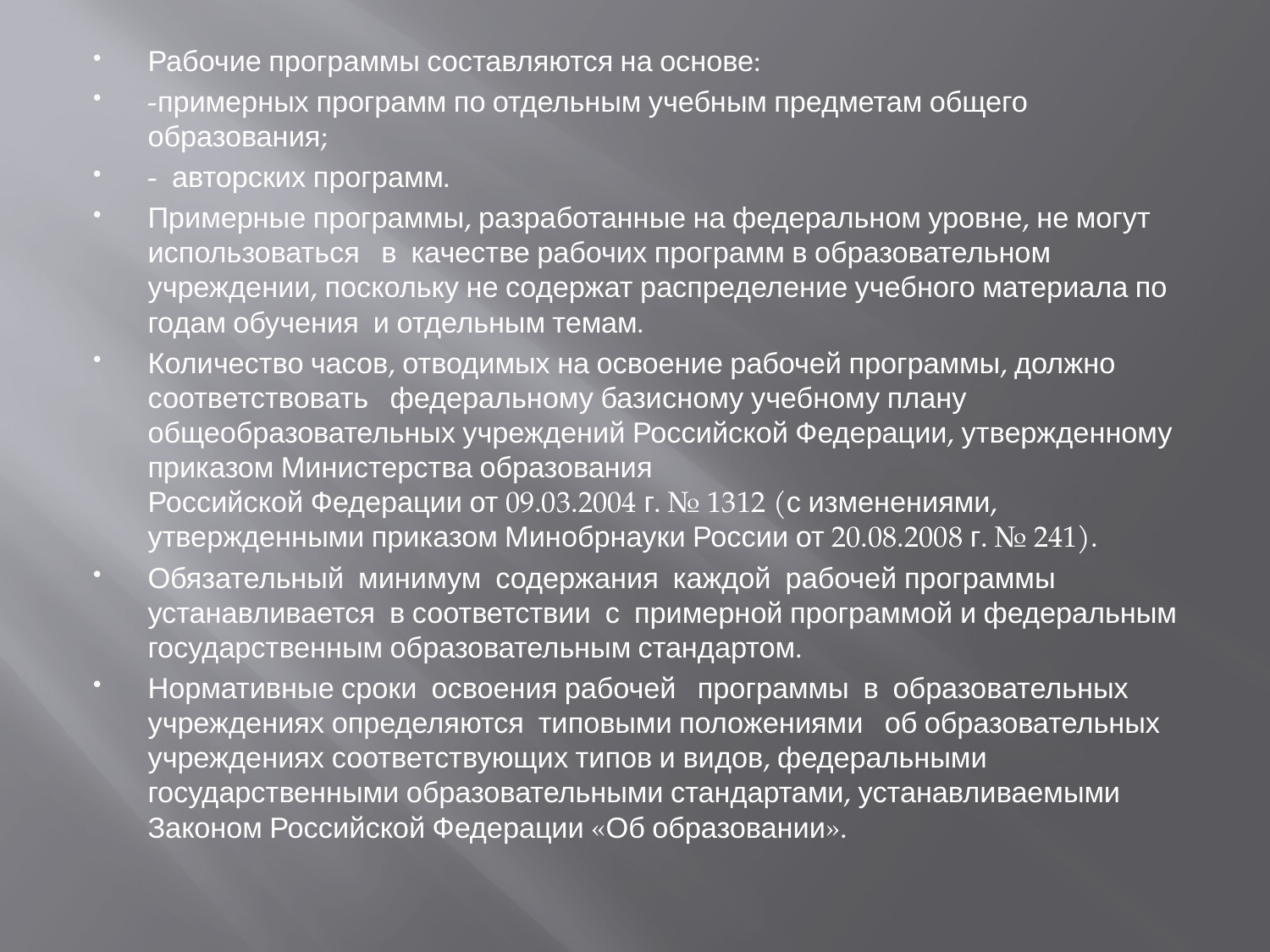

Рабочие программы составляются на основе:
-примерных программ по отдельным учебным предметам общего образования;
-  авторских программ.
Примерные программы, разработанные на федеральном уровне, не могут использоваться   в  качестве рабочих программ в образовательном учреждении, поскольку не содержат распределение учебного материала по годам обучения  и отдельным темам.
Количество часов, отводимых на освоение рабочей программы, должно соответствовать   федеральному базисному учебному плану общеобразовательных учреждений Российской Федерации, утвержденному приказом Министерства образования
Российской Федерации от 09.03.2004 г. № 1312 (с изменениями, утвержденными приказом Минобрнауки России от 20.08.2008 г. № 241).
Обязательный  минимум  содержания  каждой  рабочей программы устанавливается  в соответствии  с  примерной программой и федеральным государственным образовательным стандартом.
Нормативные сроки  освоения рабочей   программы  в  образовательных учреждениях определяются  типовыми положениями   об образовательных учреждениях соответствующих типов и видов, федеральными  государственными образовательными стандартами, устанавливаемыми Законом Российской Федерации «Об образовании».